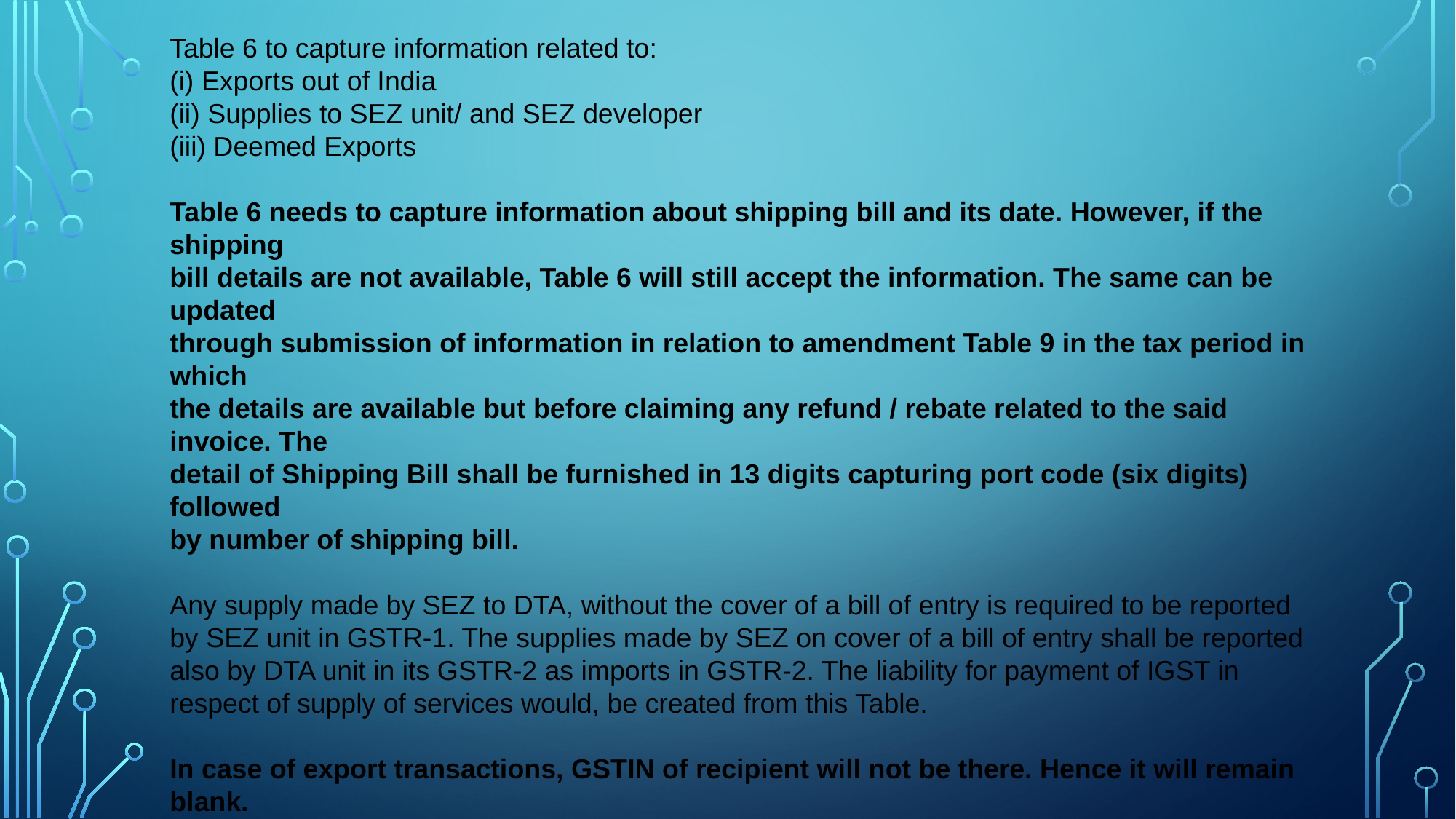

Table 6 to capture information related to:
(i) Exports out of India
(ii) Supplies to SEZ unit/ and SEZ developer
(iii) Deemed Exports

Table 6 needs to capture information about shipping bill and its date. However, if the shipping
bill details are not available, Table 6 will still accept the information. The same can be updated
through submission of information in relation to amendment Table 9 in the tax period in which
the details are available but before claiming any refund / rebate related to the said invoice. The
detail of Shipping Bill shall be furnished in 13 digits capturing port code (six digits) followed
by number of shipping bill.

Any supply made by SEZ to DTA, without the cover of a bill of entry is required to be reported
by SEZ unit in GSTR-1. The supplies made by SEZ on cover of a bill of entry shall be reported
also by DTA unit in its GSTR-2 as imports in GSTR-2. The liability for payment of IGST in
respect of supply of services would, be created from this Table.

In case of export transactions, GSTIN of recipient will not be there. Hence it will remain blank.

Export transactions effected without payment of IGST (under Bond/ Letter of Undertaking
(LUT)) needs to be reported under “0” tax amount heading in Table 6A and 6B.